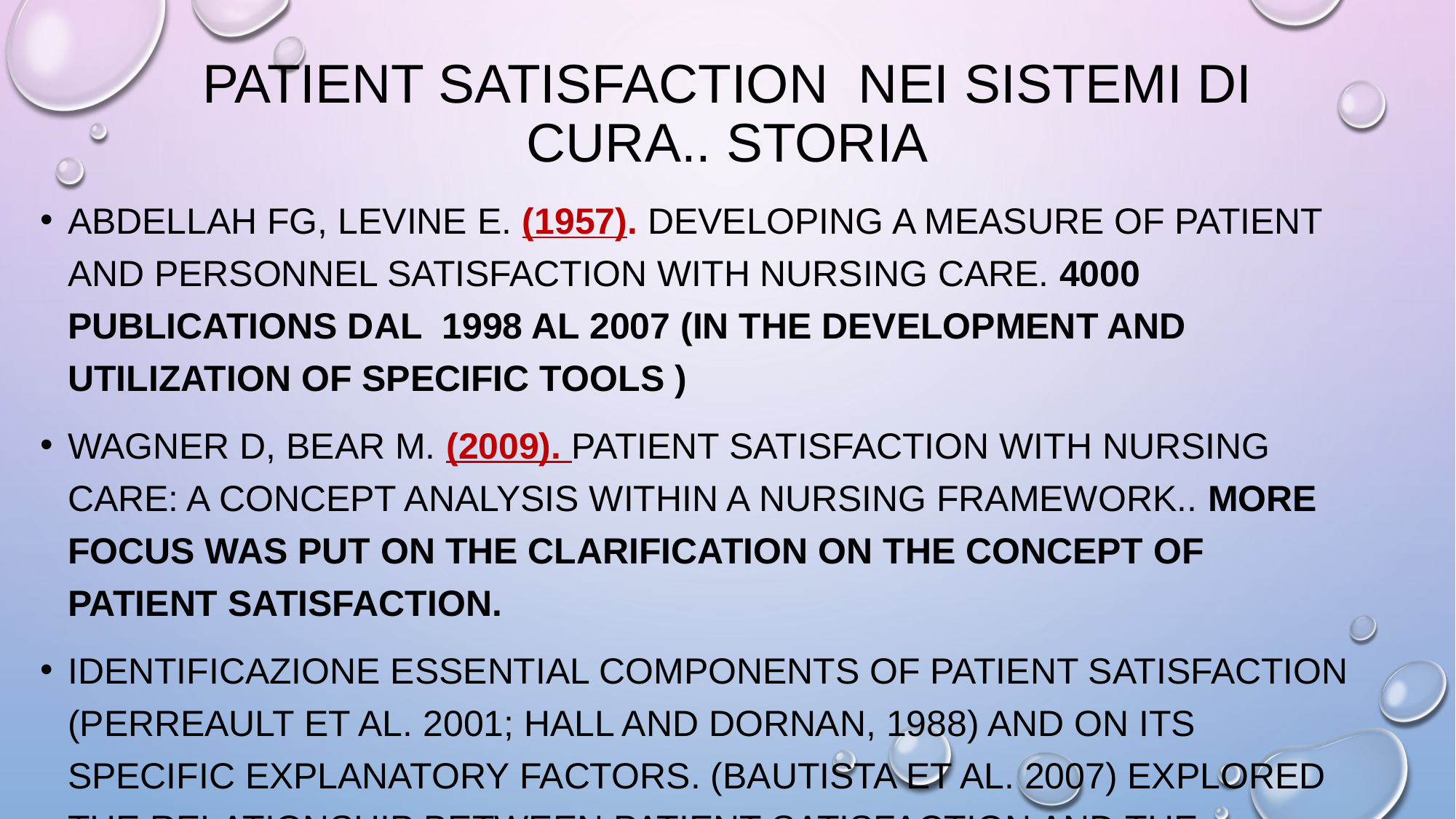

# patient satisfaction  nei sistemi di cura.. STORIA
Abdellah FG, Levine E. (1957). Developing a measure of patient and personnel satisfaction with nursing care. 4000 publications dal  1998 al 2007 (in the development and utilization of specific tools )
Wagner D, Bear M. (2009). Patient satisfaction with nursing care: a concept analysis within a nursing framework.. more focus was put on the clarification ON the concept of patient satisfaction.
IDENTIFICAZIONE essential components of patient satisfaction (Perreault et al. 2001; Hall and Dornan, 1988) and on its specific explanatory factors. (Bautista et al. 2007) explored the relationship between patient satisfaction and the quality of care (Van Campen and Sixma)